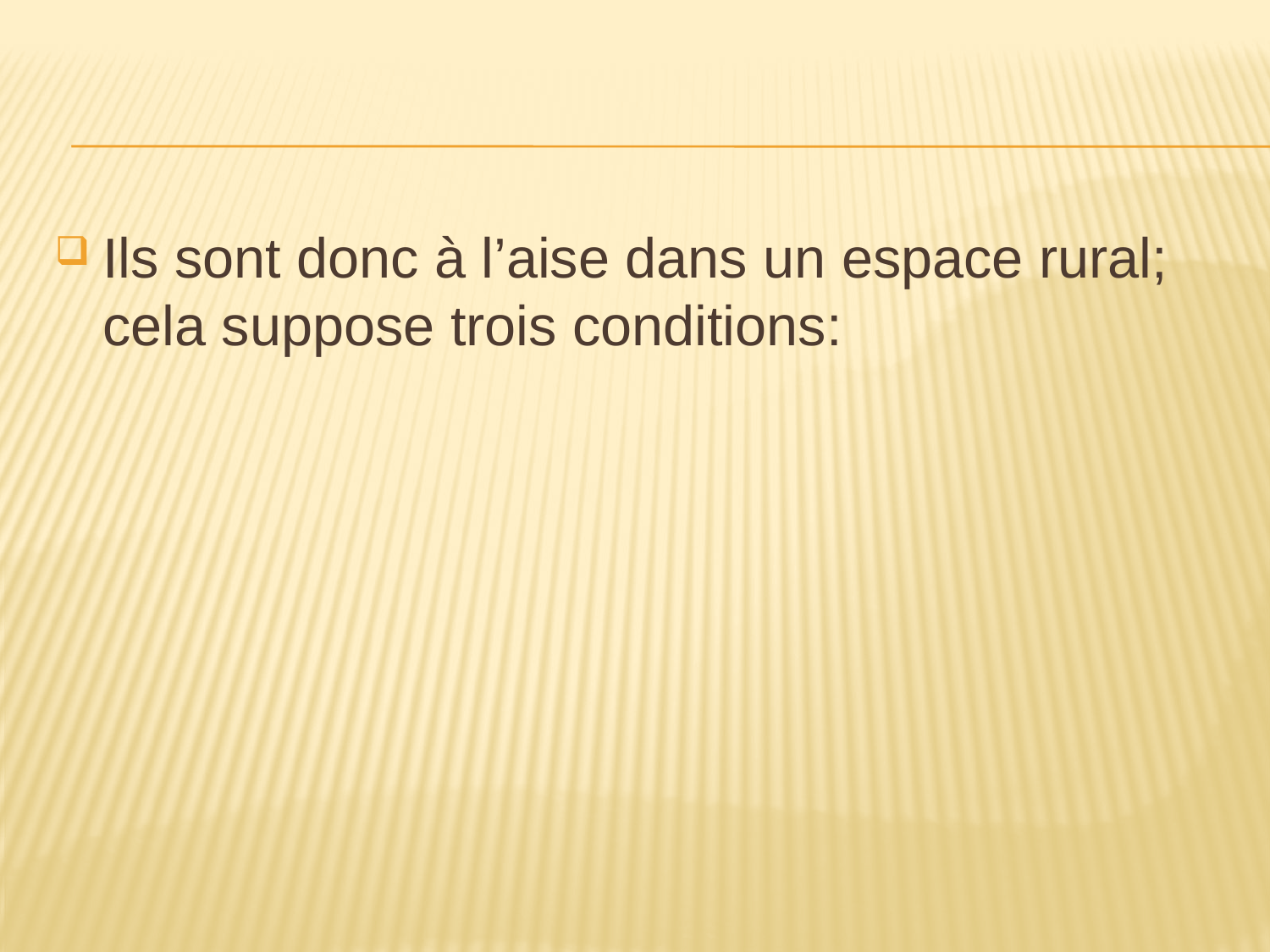

#
Ils sont donc à l’aise dans un espace rural; cela suppose trois conditions: